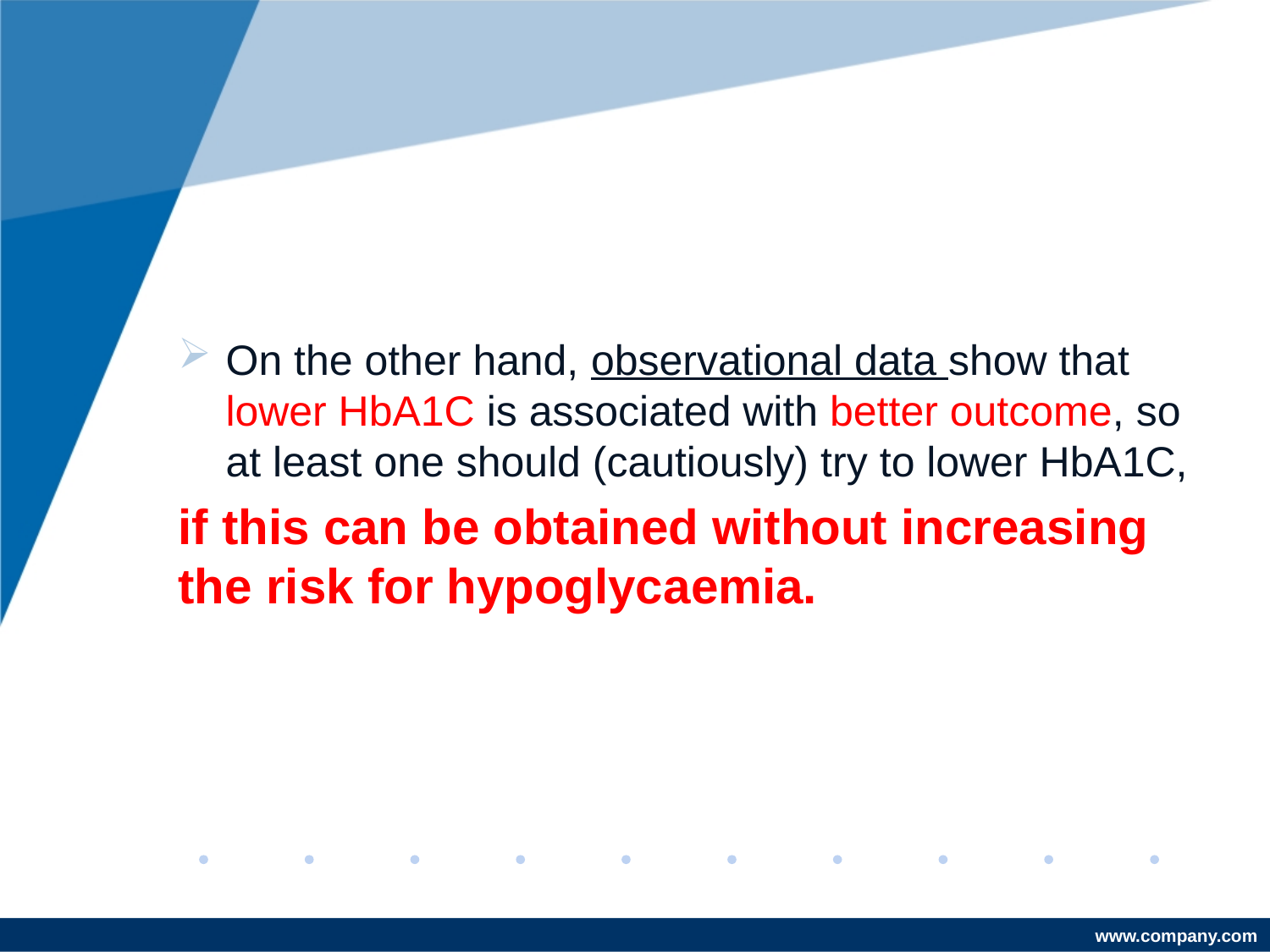

#

On the other hand, observational data show that lower HbA1C is associated with better outcome, so at least one should (cautiously) try to lower HbA1C,
if this can be obtained without increasing the risk for hypoglycaemia.